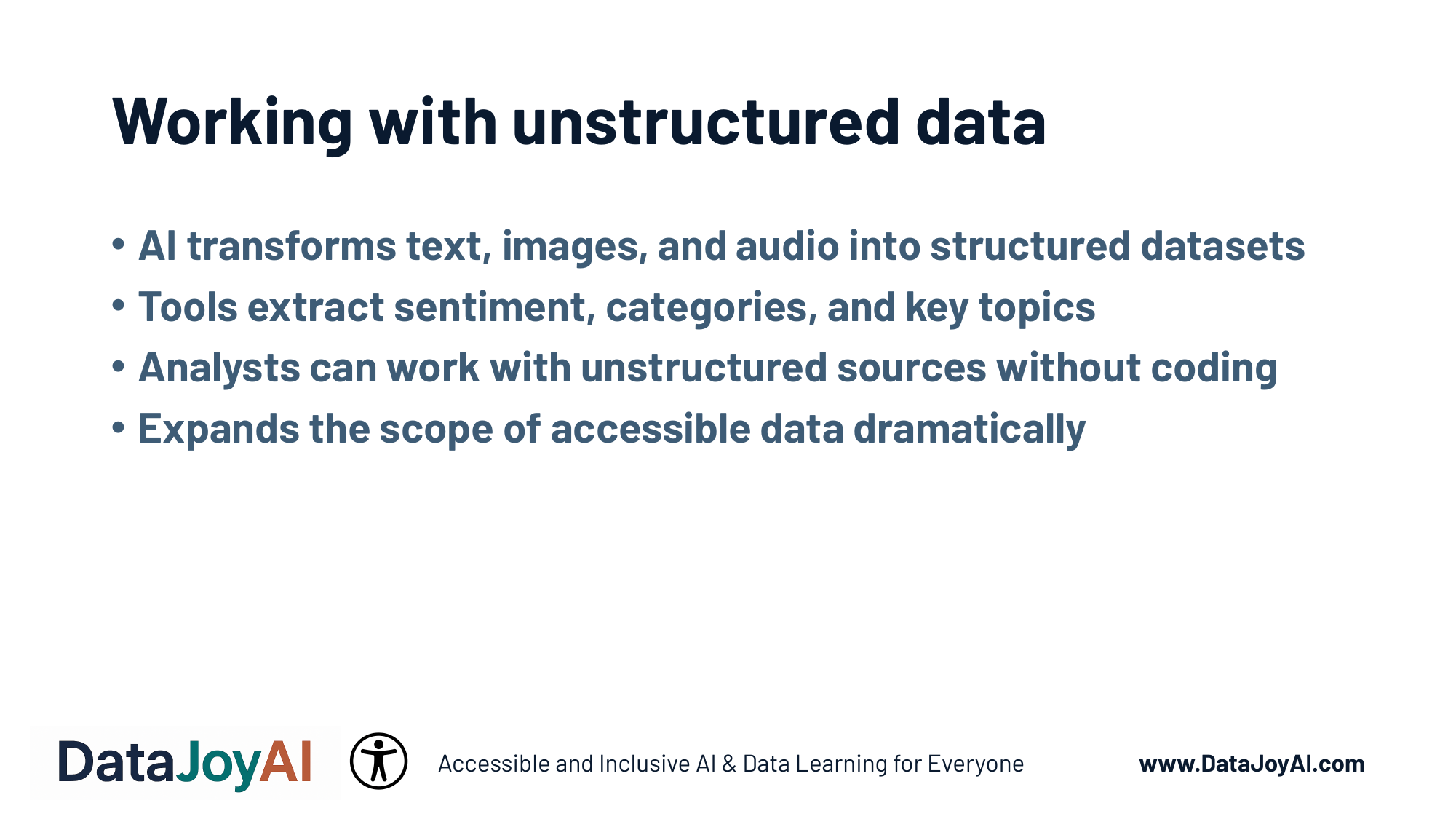

# Working with unstructured data
AI transforms text, images, and audio into structured datasets
Tools extract sentiment, categories, and key topics
Analysts can work with unstructured sources without coding
Expands the scope of accessible data dramatically